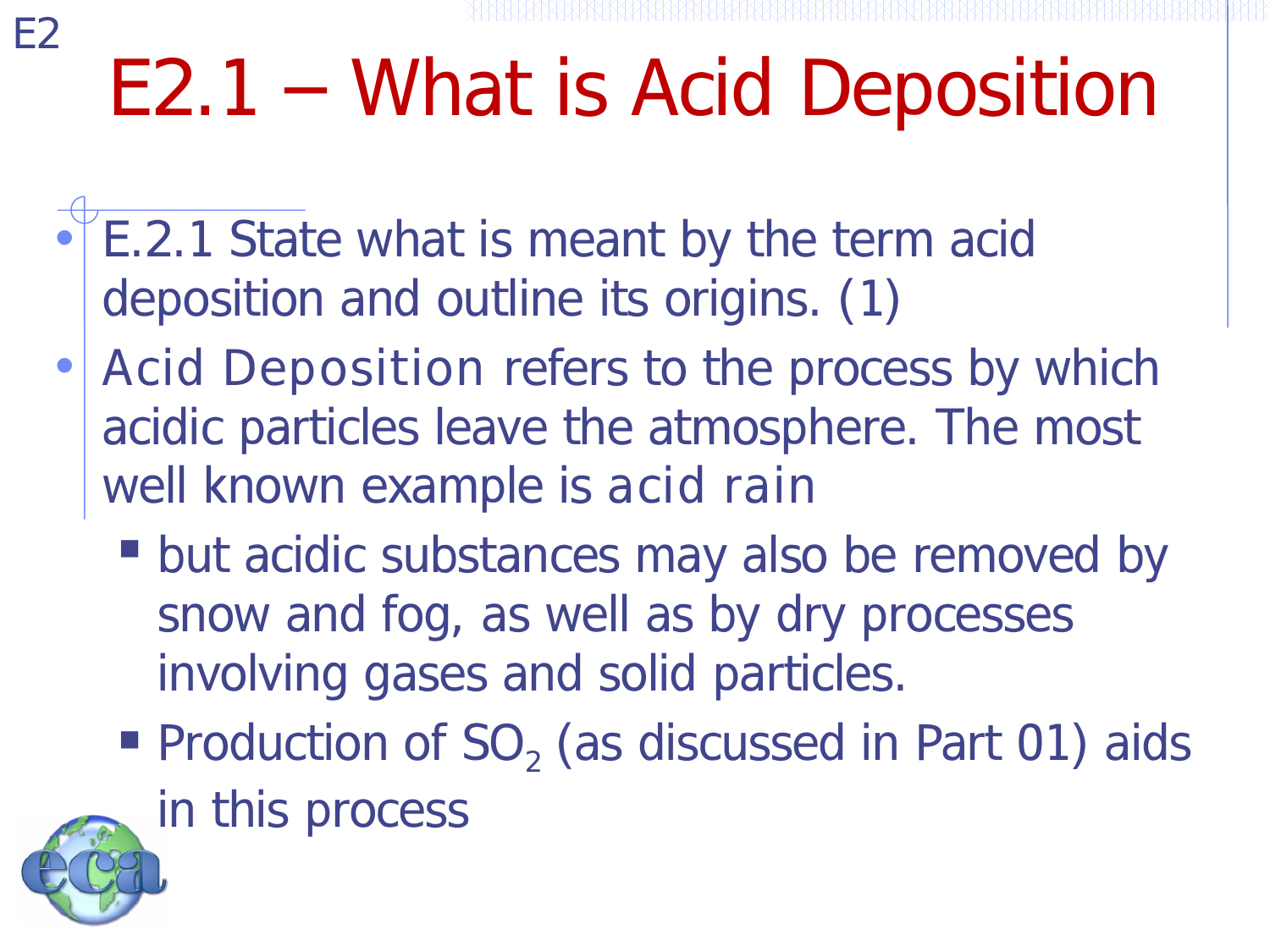

# E2.1 – What is Acid Deposition
E.2.1 State what is meant by the term acid deposition and outline its origins. (1)
Acid Deposition refers to the process by which acidic particles leave the atmosphere. The most well known example is acid rain
but acidic substances may also be removed by snow and fog, as well as by dry processes involving gases and solid particles.
Production of SO2 (as discussed in Part 01) aids in this process